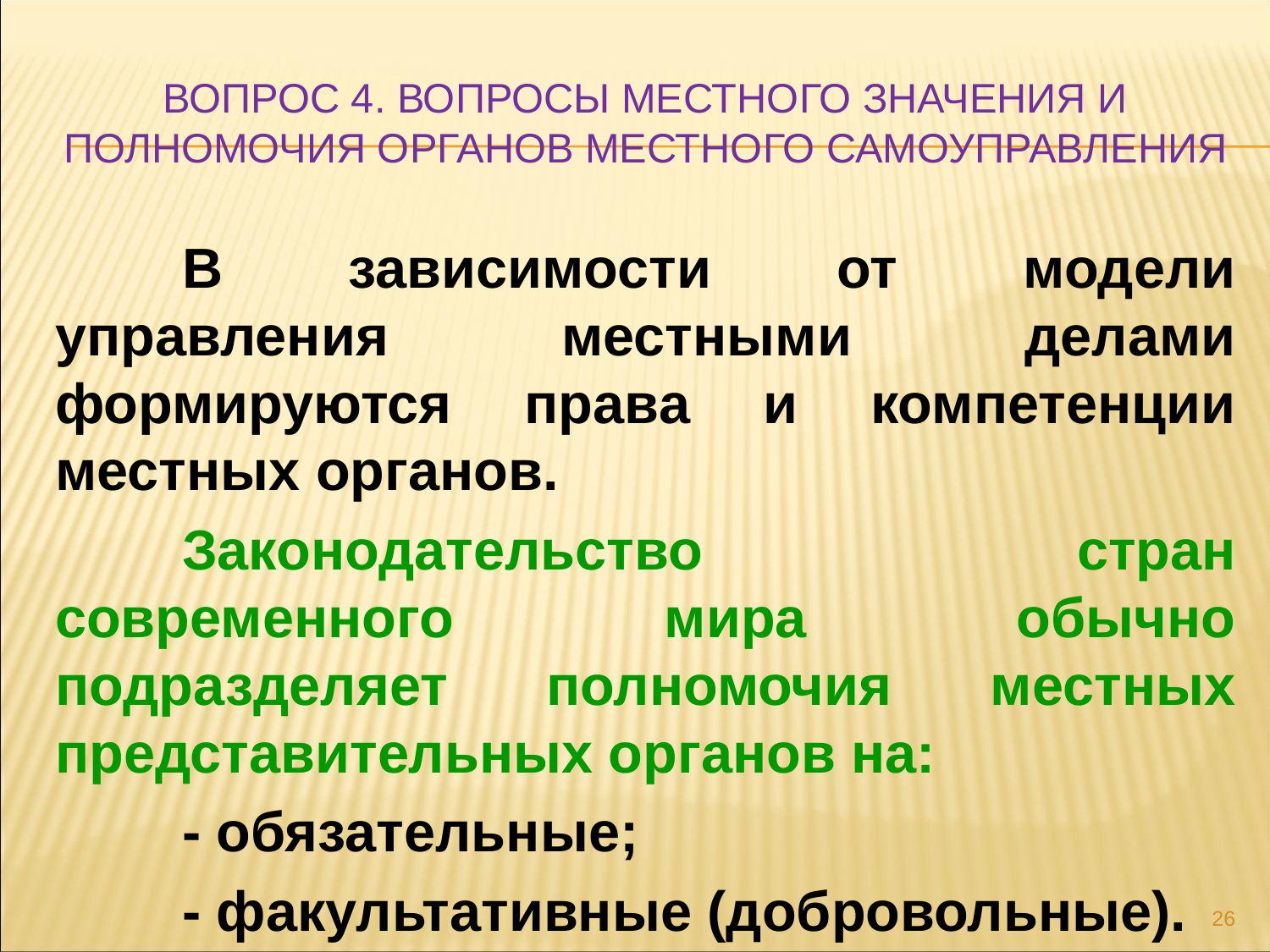

# Вопрос 4. вопросы местного значения и полномочия органов местного самоуправления
	В зависимости от модели управления местными делами формируются права и компетенции местных органов.
	Законодательство стран современного мира обычно подразделяет полномочия местных представительных органов на:
	- обязательные;
	- факультативные (добровольные).
26